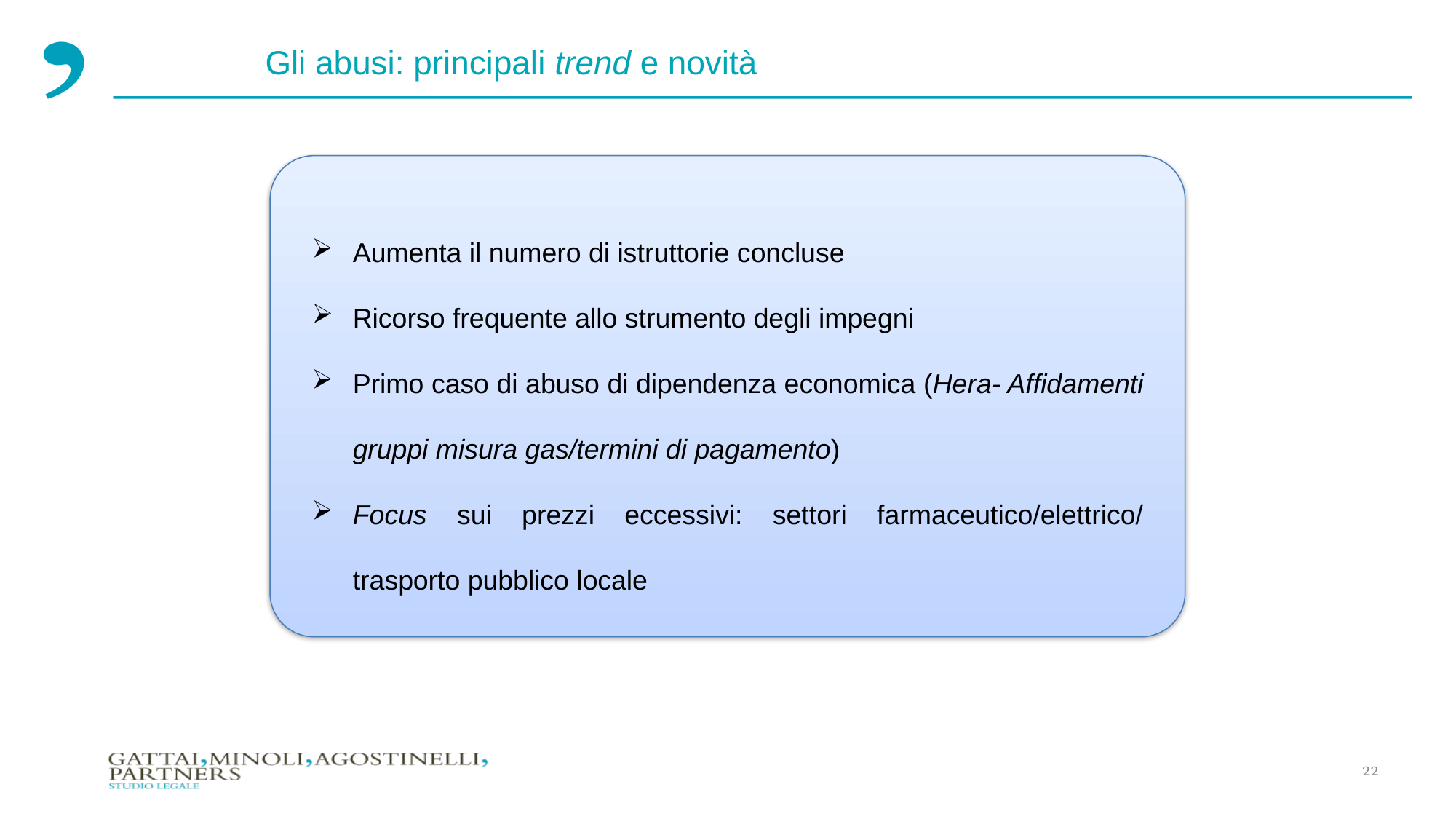

Gli abusi: principali trend e novità

Aumenta il numero di istruttorie concluse
Ricorso frequente allo strumento degli impegni
Primo caso di abuso di dipendenza economica (Hera- Affidamenti gruppi misura gas/termini di pagamento)
Focus sui prezzi eccessivi: settori farmaceutico/elettrico/ trasporto pubblico locale
22